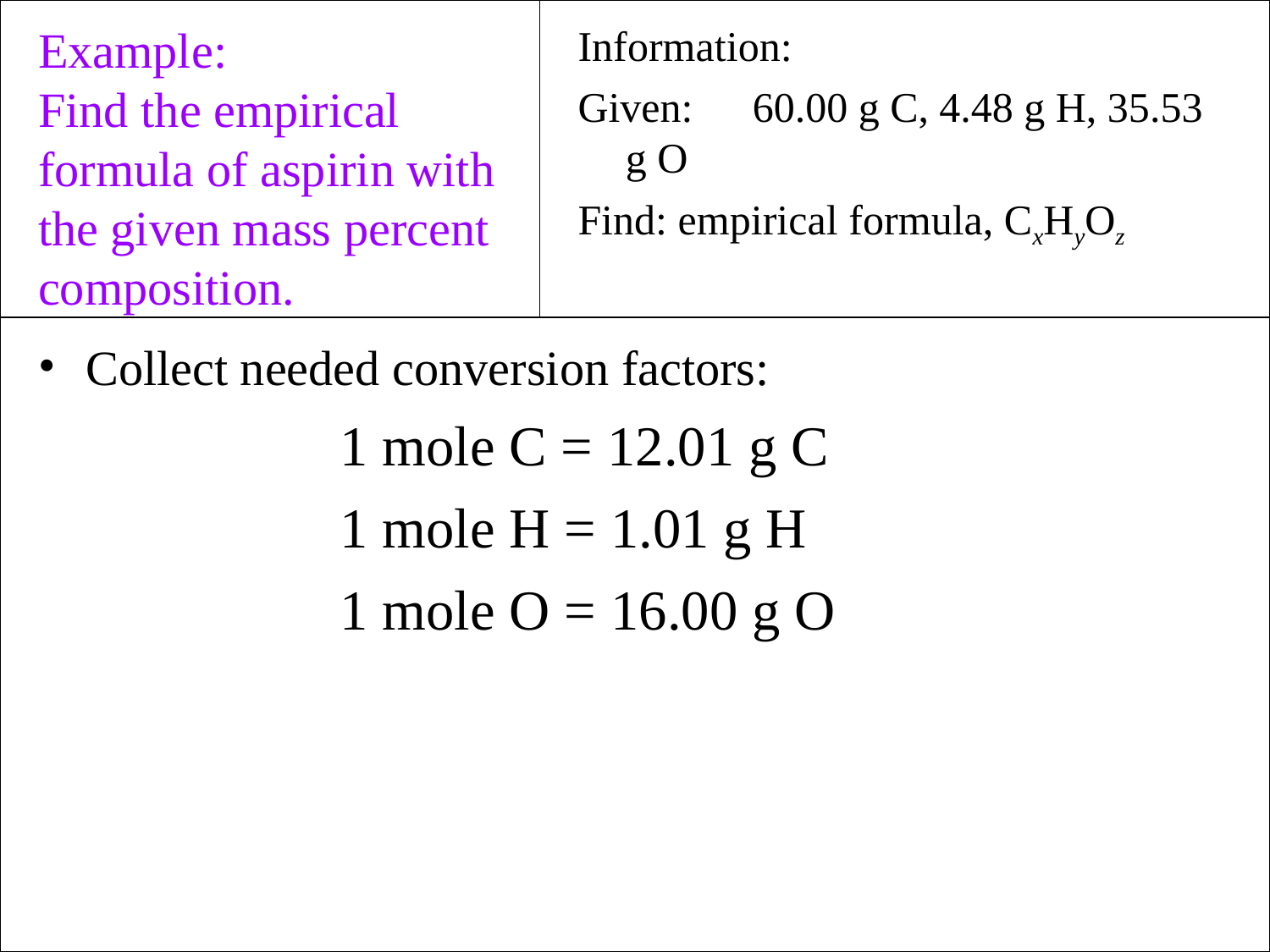

Example:
Find the empirical formula of aspirin with the given mass percent composition.
Information:
Given:	60.00 g C, 4.48 g H, 35.53 g O
Find: empirical formula, CxHyOz
Collect needed conversion factors:
			1 mole C = 12.01 g C
			1 mole H = 1.01 g H
			1 mole O = 16.00 g O